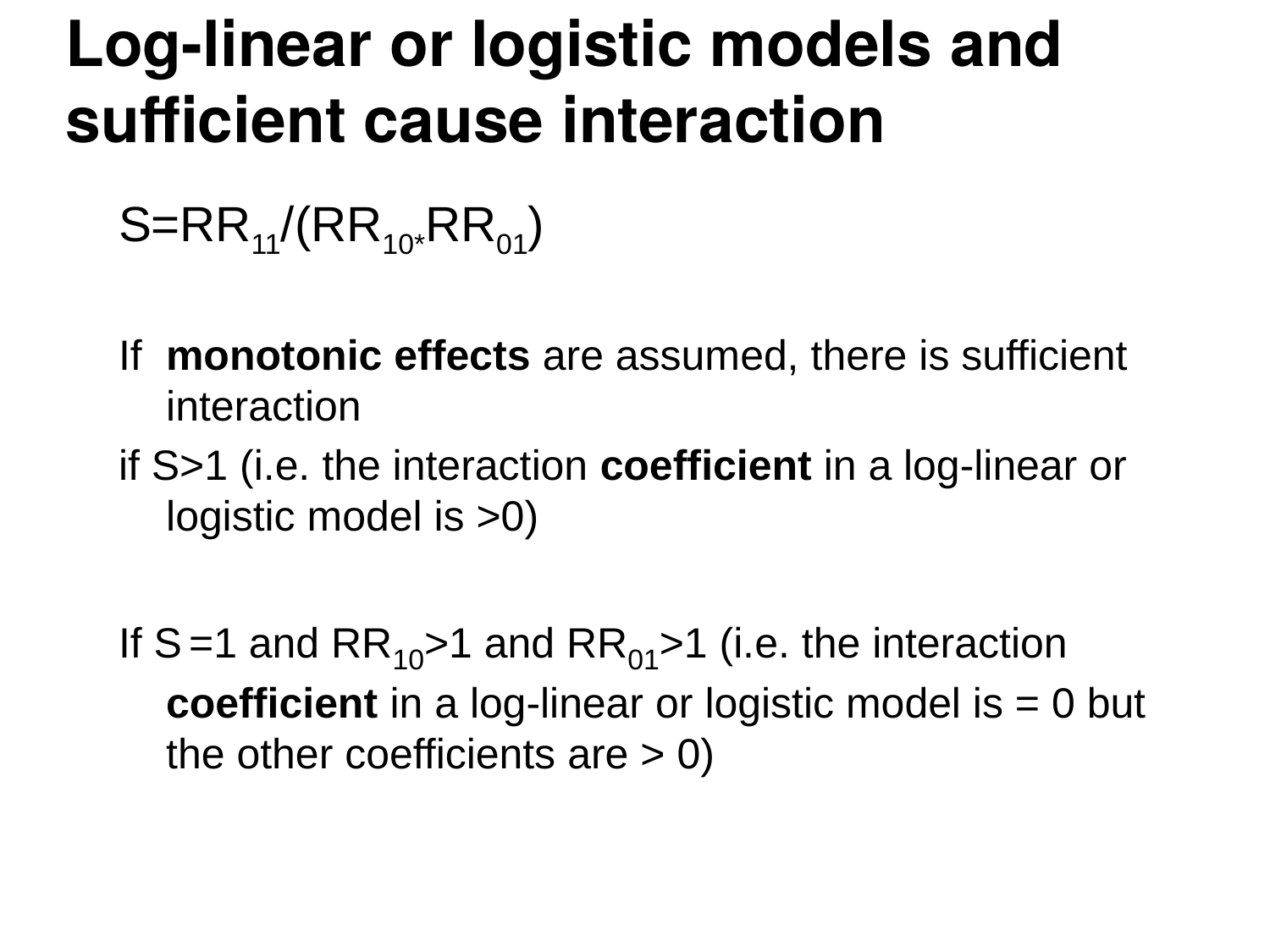

# Log-linear or logistic models and sufficient cause interaction
S=RR11/(RR10*RR01)

If  monotonic effects are assumed, there is sufficient interaction
if S>1 (i.e. the interaction coefficient in a log-linear or logistic model is >0)

If S =1 and RR10>1 and RR01>1 (i.e. the interaction coefficient in a log-linear or logistic model is = 0 but the other coefficients are > 0)